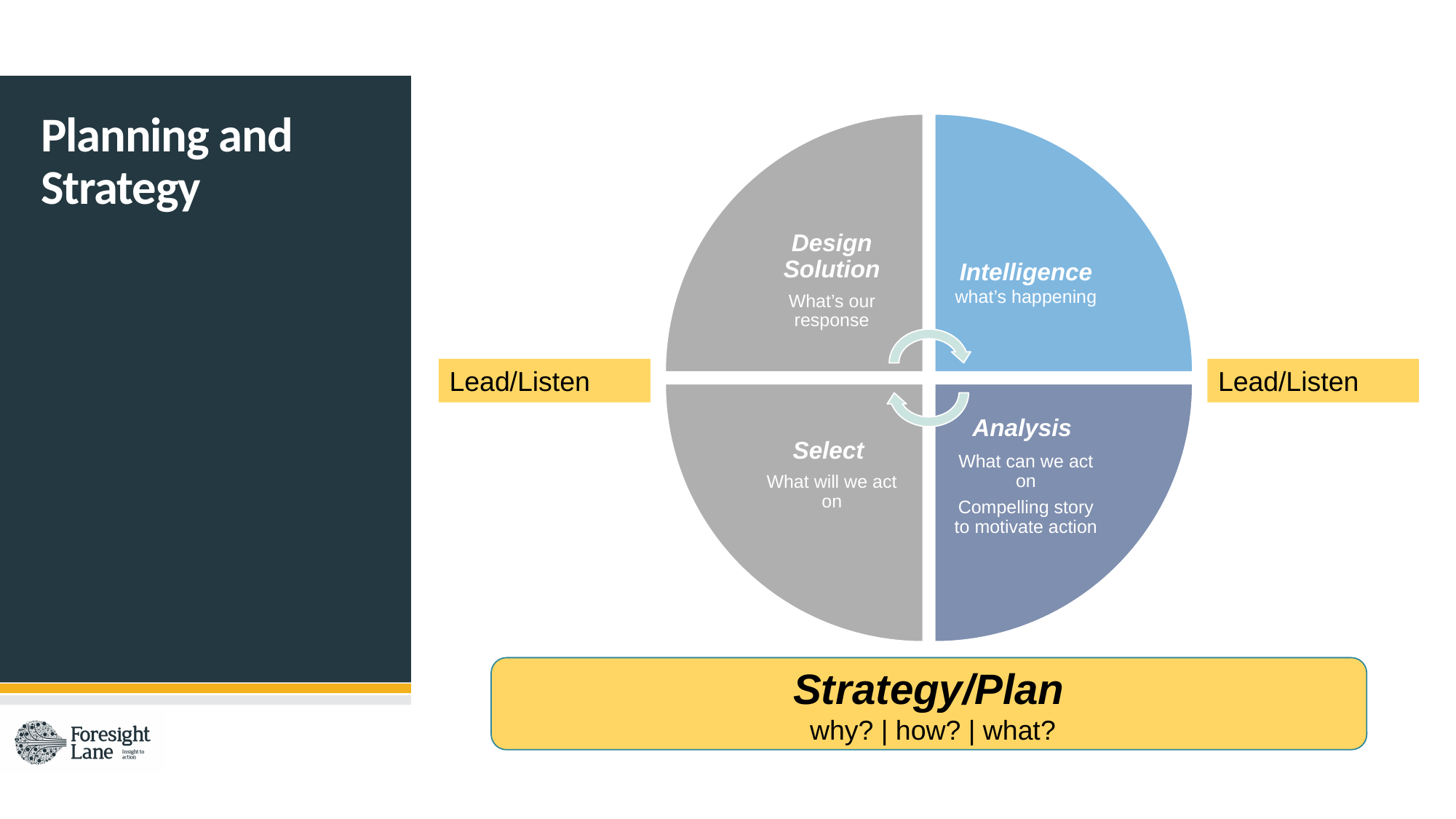

Design Solution
What’s our response
Intelligence what’s happening
Analysis
What can we act on
Compelling story to motivate action
Select
What will we act on
# Planning and Strategy
Lead/Listen
Lead/Listen
Strategy/Plan
 why? | how? | what?